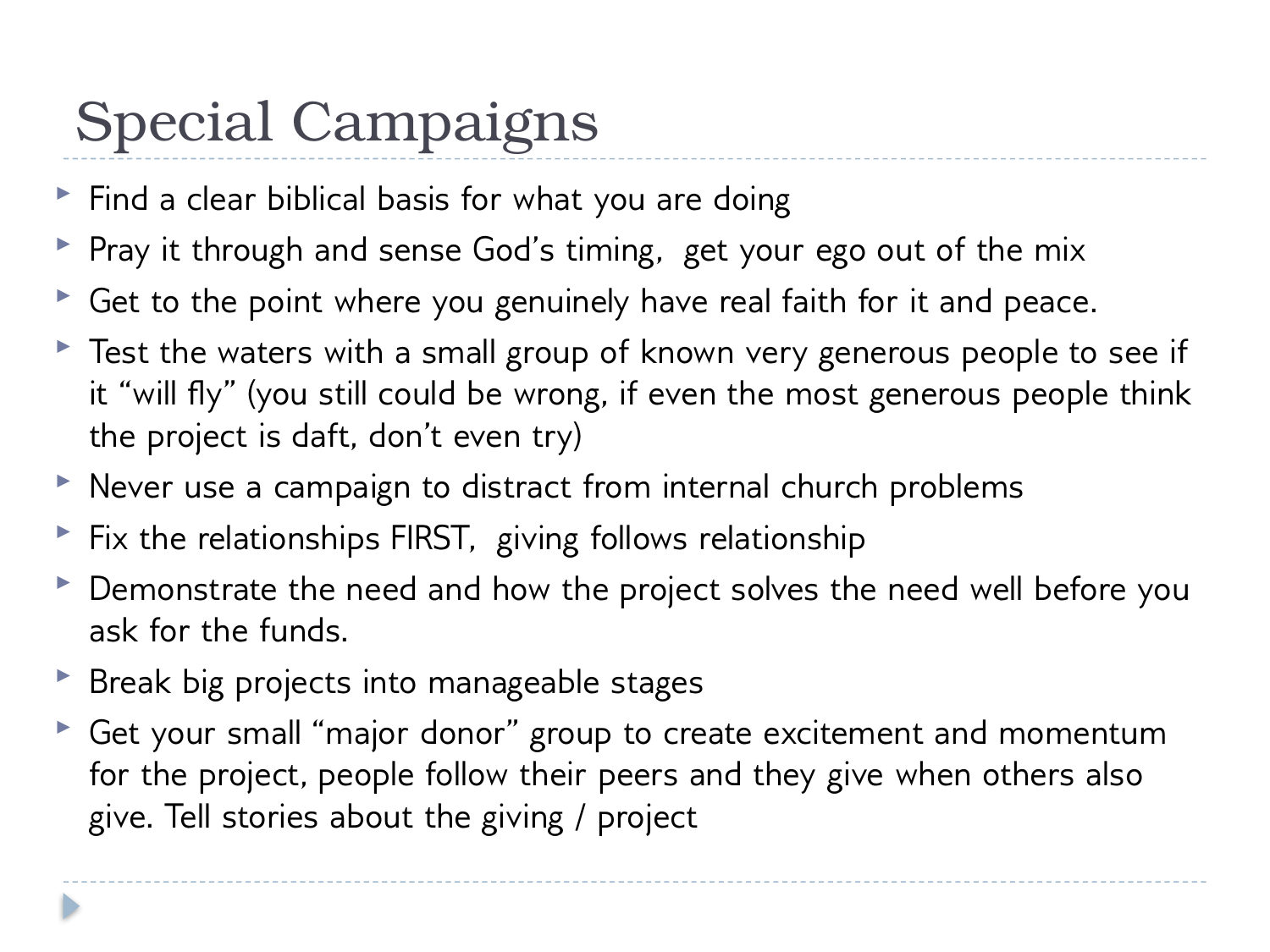

# Special Campaigns
Find a clear biblical basis for what you are doing
Pray it through and sense God’s timing,  get your ego out of the mix
Get to the point where you genuinely have real faith for it and peace.
Test the waters with a small group of known very generous people to see if it “will fly” (you still could be wrong, if even the most generous people think the project is daft, don’t even try)
Never use a campaign to distract from internal church problems
Fix the relationships FIRST,  giving follows relationship
Demonstrate the need and how the project solves the need well before you ask for the funds.
Break big projects into manageable stages
Get your small “major donor” group to create excitement and momentum for the project, people follow their peers and they give when others also give. Tell stories about the giving / project